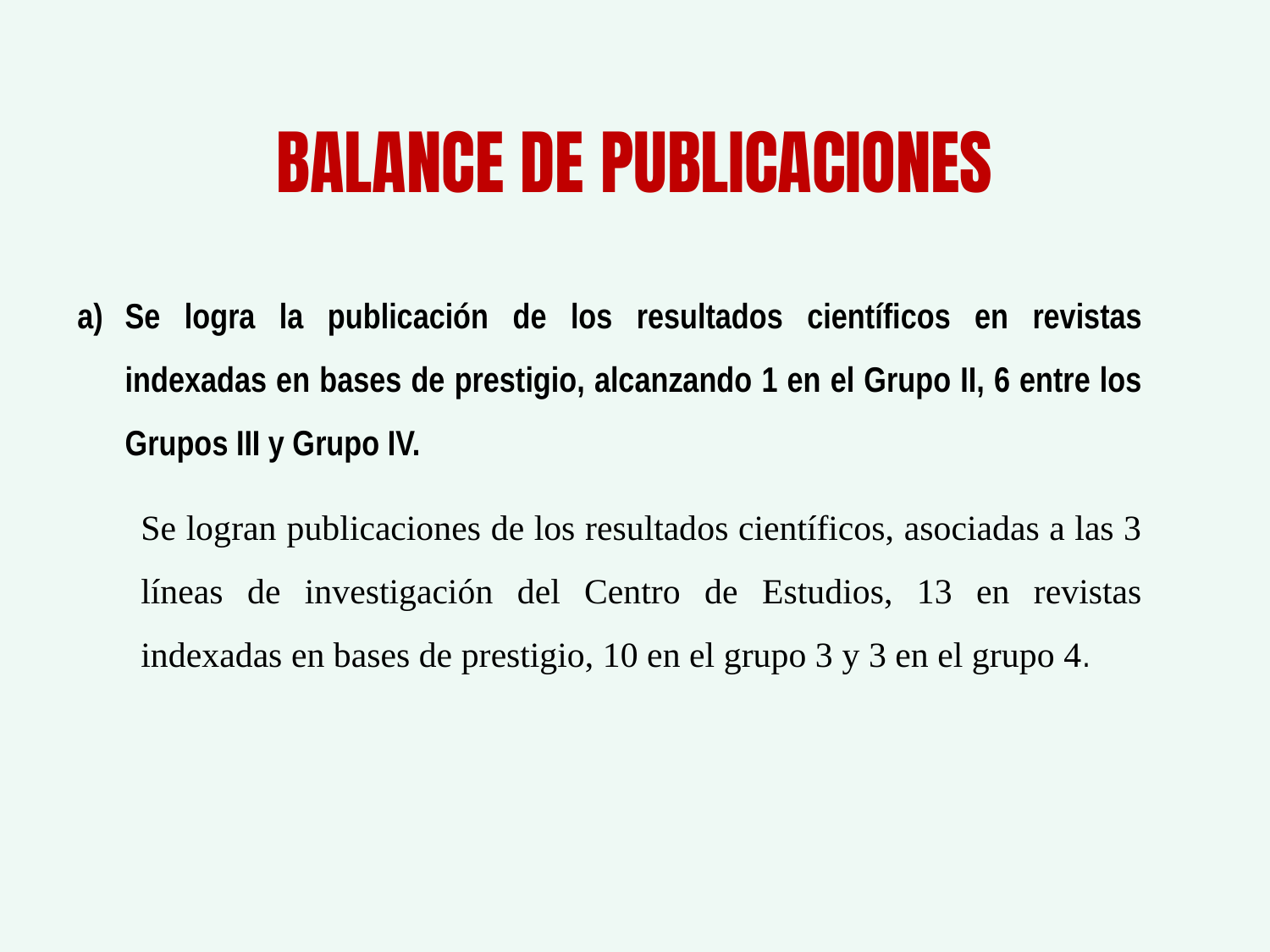

# BALANCE DE PUBLICACIONES
Se logra la publicación de los resultados científicos en revistas indexadas en bases de prestigio, alcanzando 1 en el Grupo II, 6 entre los Grupos III y Grupo IV.
Se logran publicaciones de los resultados científicos, asociadas a las 3 líneas de investigación del Centro de Estudios, 13 en revistas indexadas en bases de prestigio, 10 en el grupo 3 y 3 en el grupo 4.